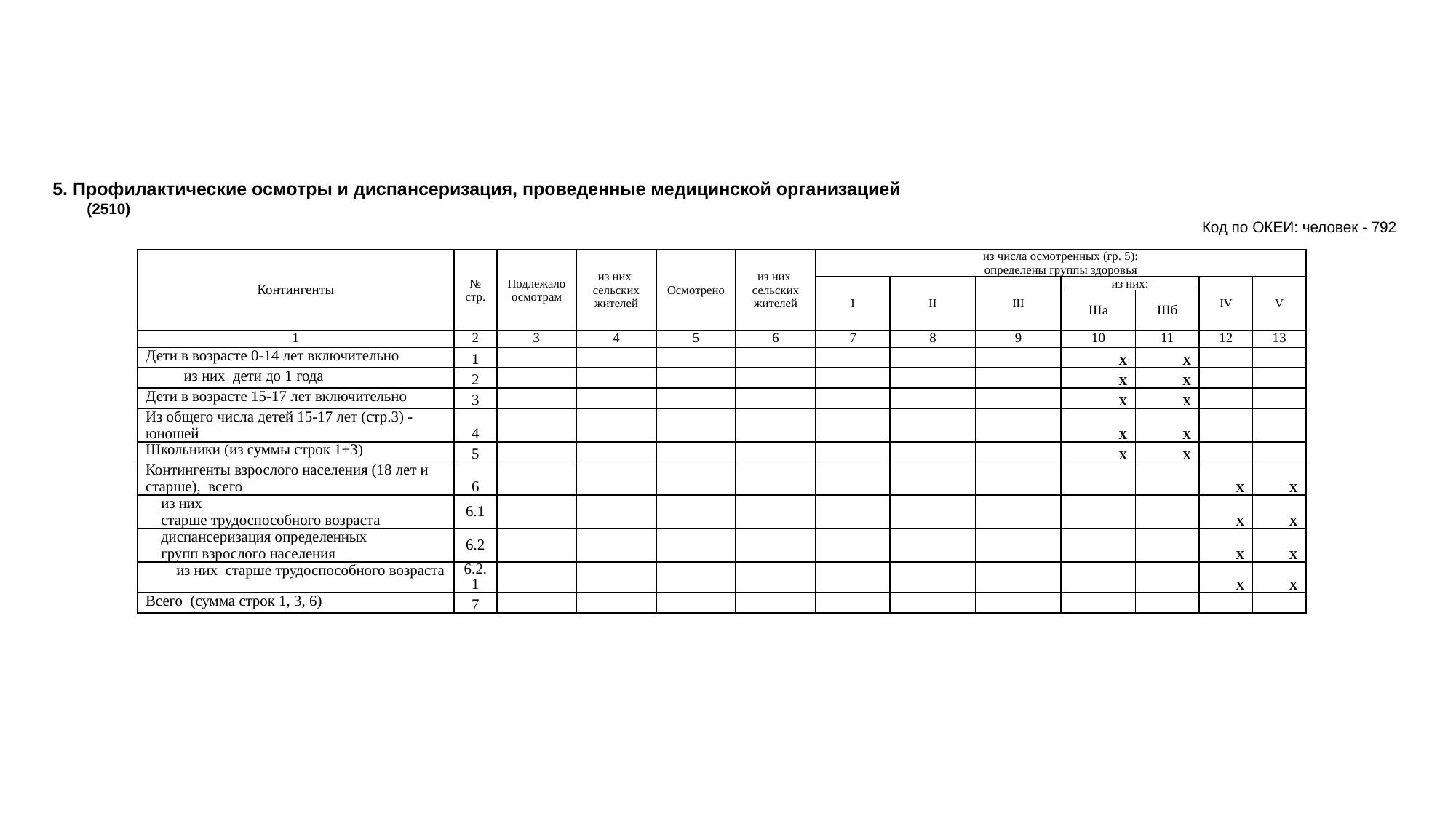

5. Профилактические осмотры и диспансеризация, проведенные медицинской организацией
(2510)																	Код по ОКЕИ: человек - 792
| Контингенты | № стр. | Подлежало осмотрам | из них сельских жителей | Осмотрено | из них сельских жителей | из числа осмотренных (гр. 5): определены группы здоровья |  |  |  |  |  |  |
| --- | --- | --- | --- | --- | --- | --- | --- | --- | --- | --- | --- | --- |
|  |  |  |  |  |  | I | II | III | из них: |  | IV | V |
|  |  |  |  |  |  |  |  |  | IIIа | IIIб |  |  |
| 1 | 2 | 3 | 4 | 5 | 6 | 7 | 8 | 9 | 10 | 11 | 12 | 13 |
| Дети в возрасте 0-14 лет включительно | 1 |  |  |  |  |  |  |  | X | X |  |  |
| из них дети до 1 года | 2 |  |  |  |  |  |  |  | X | X |  |  |
| Дети в возрасте 15-17 лет включительно | 3 |  |  |  |  |  |  |  | X | X |  |  |
| Из общего числа детей 15-17 лет (стр.3) - юношей | 4 |  |  |  |  |  |  |  | X | X |  |  |
| Школьники (из суммы строк 1+3) | 5 |  |  |  |  |  |  |  | X | X |  |  |
| Контингенты взрослого населения (18 лет и старше), всего | 6 |  |  |  |  |  |  |  |  |  | X | X |
| из них старше трудоспособного возраста | 6.1 |  |  |  |  |  |  |  |  |  | X | X |
| диспансеризация определенных групп взрослого населения | 6.2 |  |  |  |  |  |  |  |  |  | X | X |
| из них старше трудоспособного возраста | 6.2.1 |  |  |  |  |  |  |  |  |  | X | X |
| Всего (сумма строк 1, 3, 6) | 7 |  |  |  |  |  |  |  |  |  |  |  |